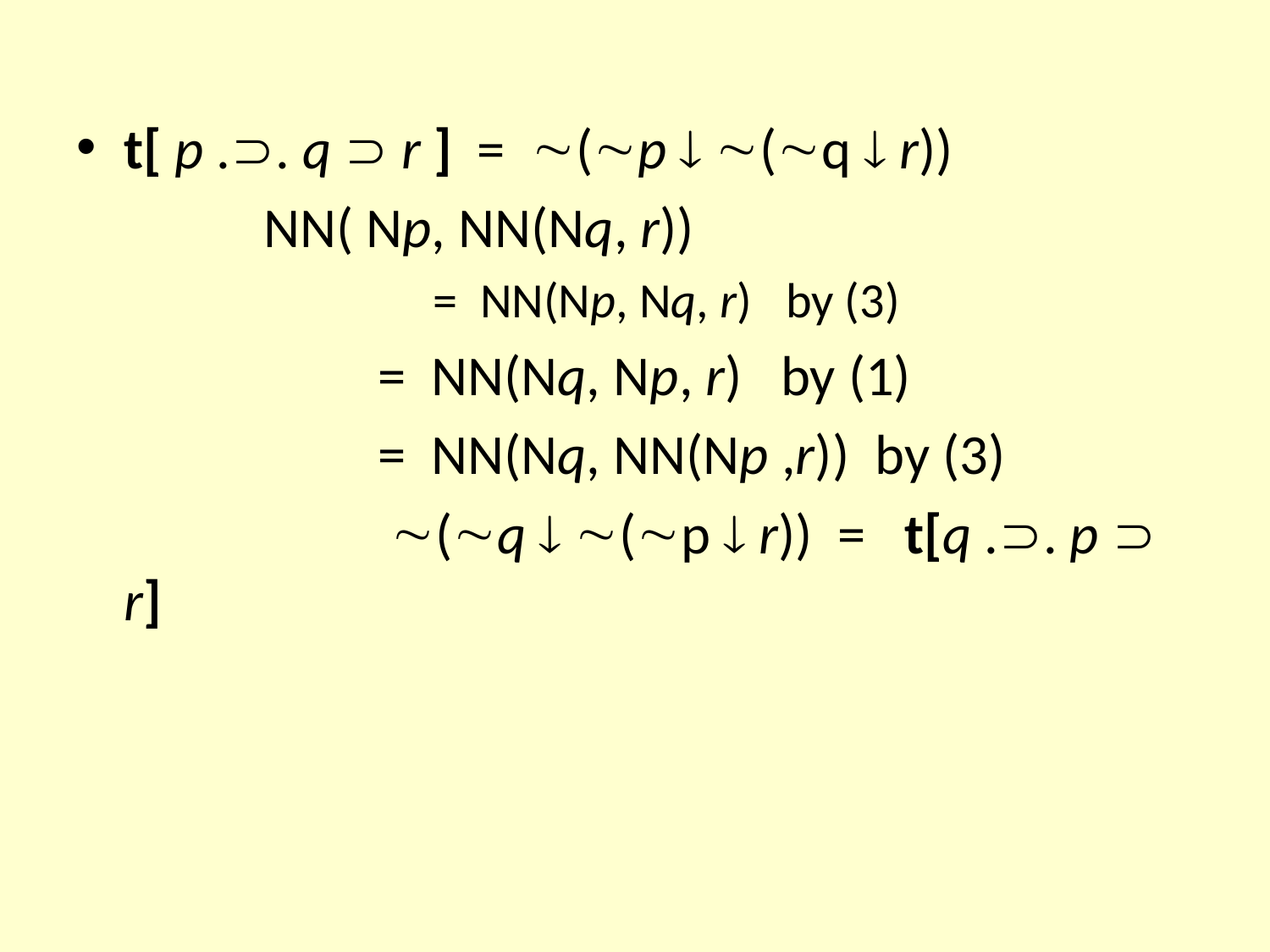

t[ p .⊃. q ⊃ r ]  =  ∼(∼p ↓ ∼(∼q ↓ r))
		 NN( Np, NN(Nq, r))
			=  NN(Np, Nq, r)   by (3)
			=  NN(Nq, Np, r)   by (1)
			=  NN(Nq, NN(Np ,r))  by (3)
			 ∼(∼q ↓ ∼(∼p ↓ r))  =   t[q .⊃. p ⊃ r]